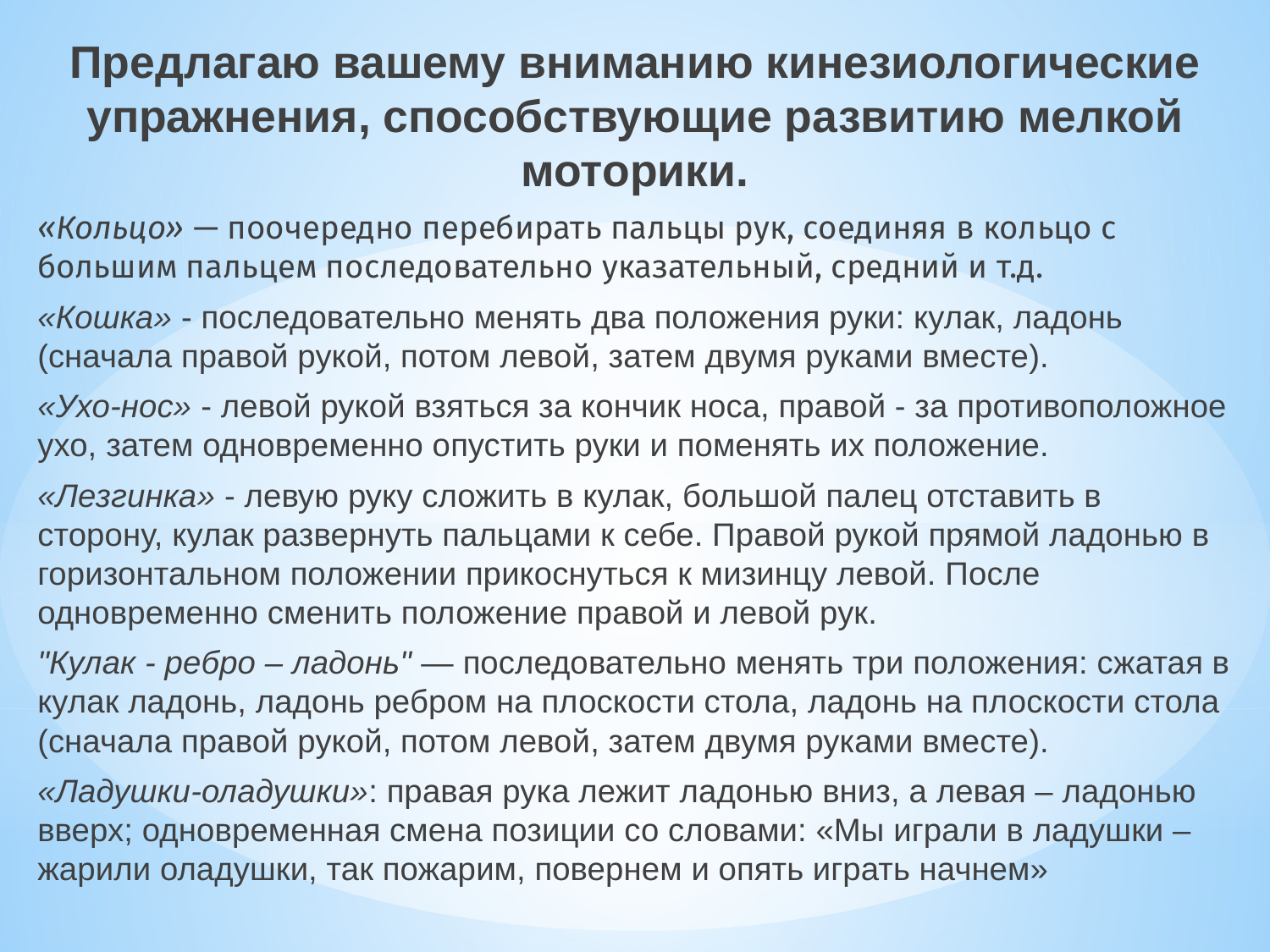

Предлагаю вашему вниманию кинезиологические упражнения, способствующие развитию мелкой моторики.
«Кольцо» — поочередно перебирать пальцы рук, соединяя в кольцо с большим пальцем последовательно указательный, средний и т.д.
«Кошка» - последовательно менять два положения руки: кулак, ладонь (сначала правой рукой, потом левой, затем двумя руками вместе).
«Ухо-нос» - левой рукой взяться за кончик носа, правой - за противоположное ухо, затем одновременно опустить руки и поменять их положение.
«Лезгинка» - левую руку сложить в кулак, большой палец отставить в сторону, кулак развернуть пальцами к себе. Правой рукой прямой ладонью в горизонтальном положении прикоснуться к мизинцу левой. После одновременно сменить положение правой и левой рук.
"Кулак - ребро – ладонь" — последовательно менять три положения: сжатая в кулак ладонь, ладонь ребром на плоскости стола, ладонь на плоскости стола (сначала правой рукой, потом левой, затем двумя руками вместе).
«Ладушки-оладушки»: правая рука лежит ладонью вниз, а левая – ладонью вверх; одновременная смена позиции со словами: «Мы играли в ладушки – жарили оладушки, так пожарим, повернем и опять играть начнем»